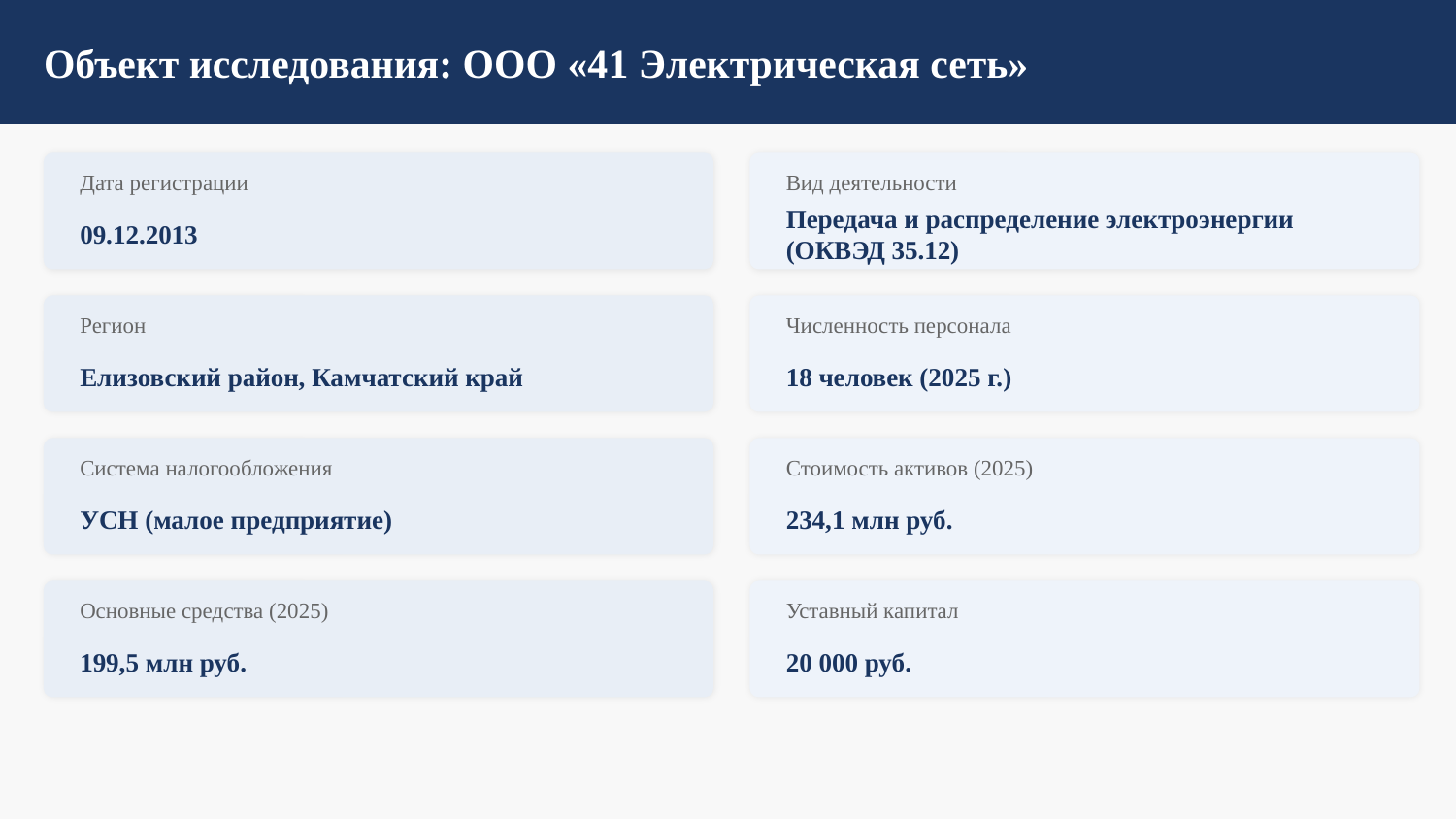

Объект исследования: ООО «41 Электрическая сеть»

Дата регистрации
Вид деятельности
09.12.2013
Передача и распределение электроэнергии (ОКВЭД 35.12)

Регион
Численность персонала
Елизовский район, Камчатский край
18 человек (2025 г.)

Система налогообложения
Стоимость активов (2025)
УСН (малое предприятие)
234,1 млн руб.

Основные средства (2025)
Уставный капитал
199,5 млн руб.
20 000 руб.